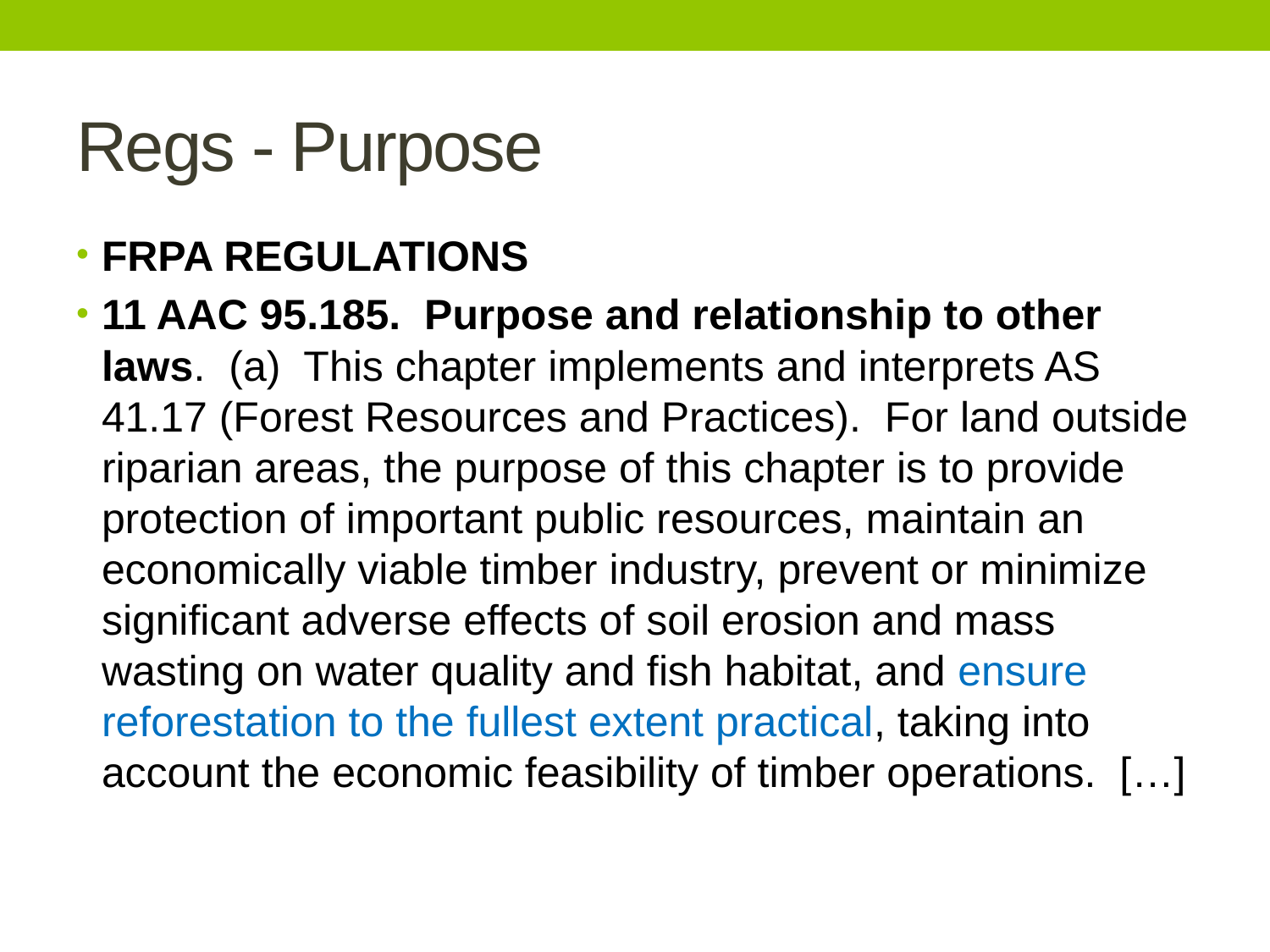

# Regs - Purpose
FRPA REGULATIONS
11 AAC 95.185.  Purpose and relationship to other laws.  (a)  This chapter implements and interprets AS 41.17 (Forest Resources and Practices).  For land outside riparian areas, the purpose of this chapter is to provide protection of important public resources, maintain an economically viable timber industry, prevent or minimize significant adverse effects of soil erosion and mass wasting on water quality and fish habitat, and ensure reforestation to the fullest extent practical, taking into account the economic feasibility of timber operations.  […]